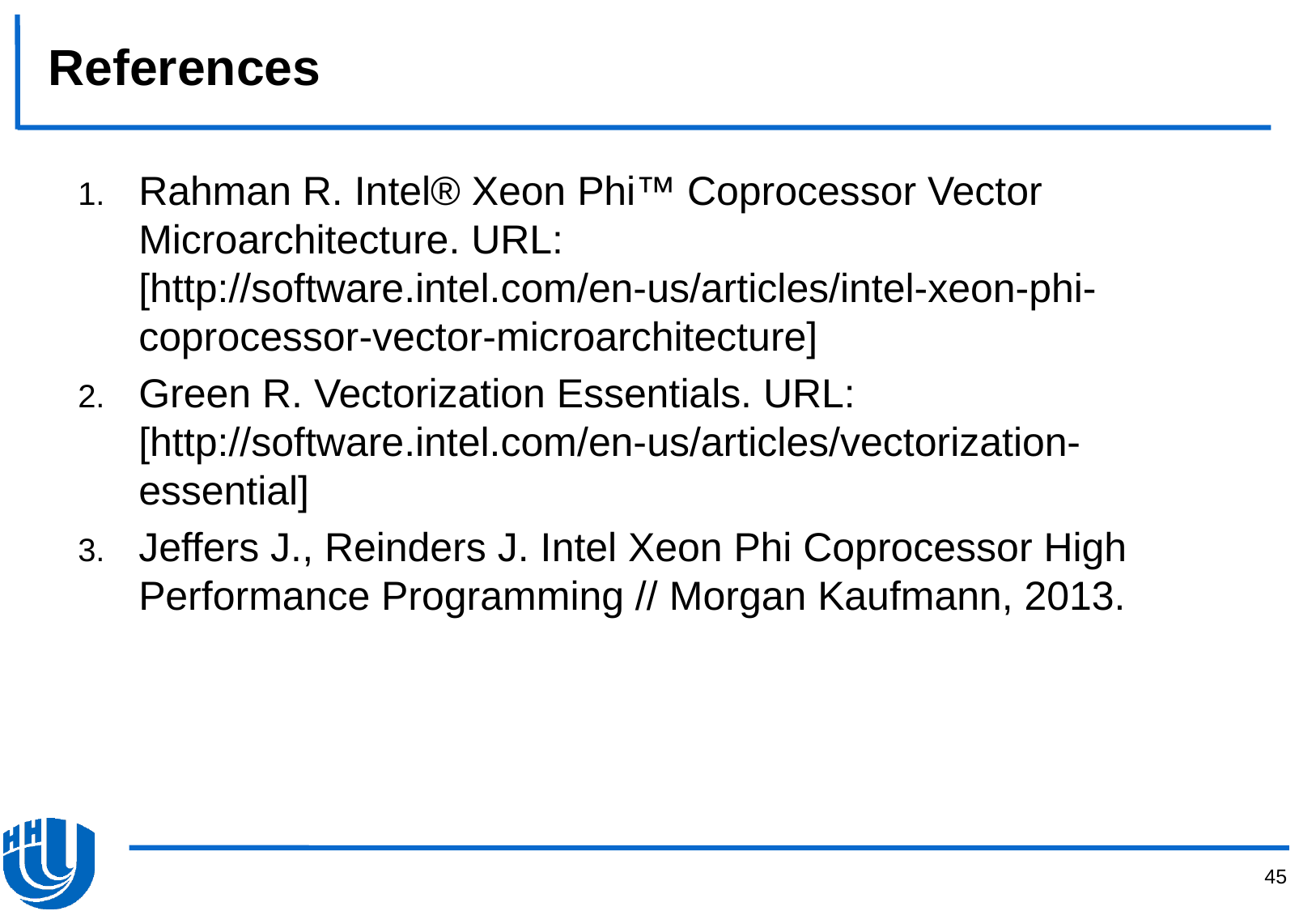

# References
Rahman R. Intel® Xeon Phi™ Coprocessor Vector Microarchitecture. URL: [http://software.intel.com/en-us/articles/intel-xeon-phi-coprocessor-vector-microarchitecture]
Green R. Vectorization Essentials. URL: [http://software.intel.com/en-us/articles/vectorization-essential]
Jeffers J., Reinders J. Intel Xeon Phi Coprocessor High Performance Programming // Morgan Kaufmann, 2013.